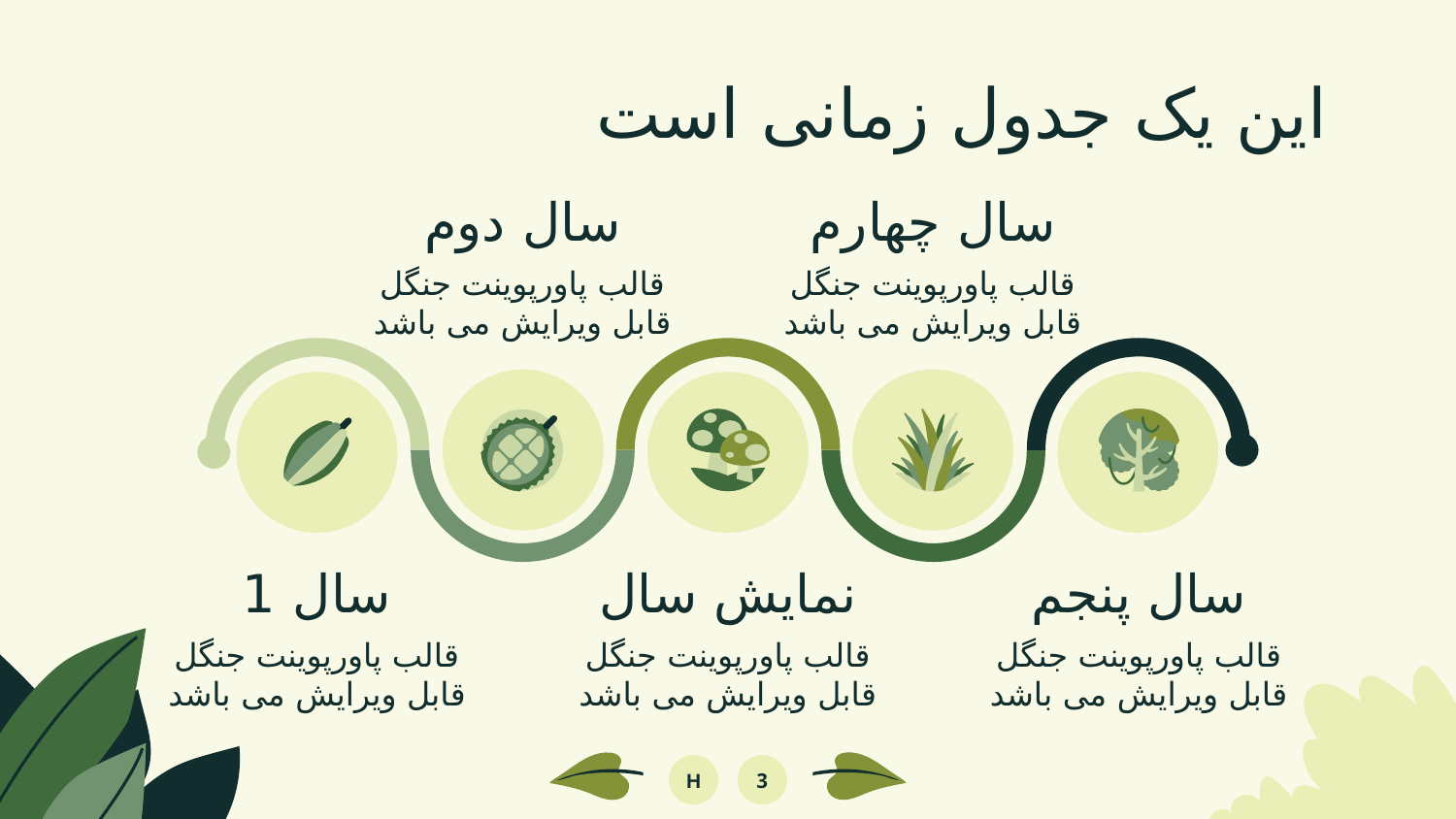

# این یک جدول زمانی است
سال دوم
سال چهارم
قالب پاورپوینت جنگل قابل ویرایش می باشد
قالب پاورپوینت جنگل قابل ویرایش می باشد

سال 1
نمایش سال
سال پنجم
قالب پاورپوینت جنگل قابل ویرایش می باشد
قالب پاورپوینت جنگل قابل ویرایش می باشد
قالب پاورپوینت جنگل قابل ویرایش می باشد

H
3